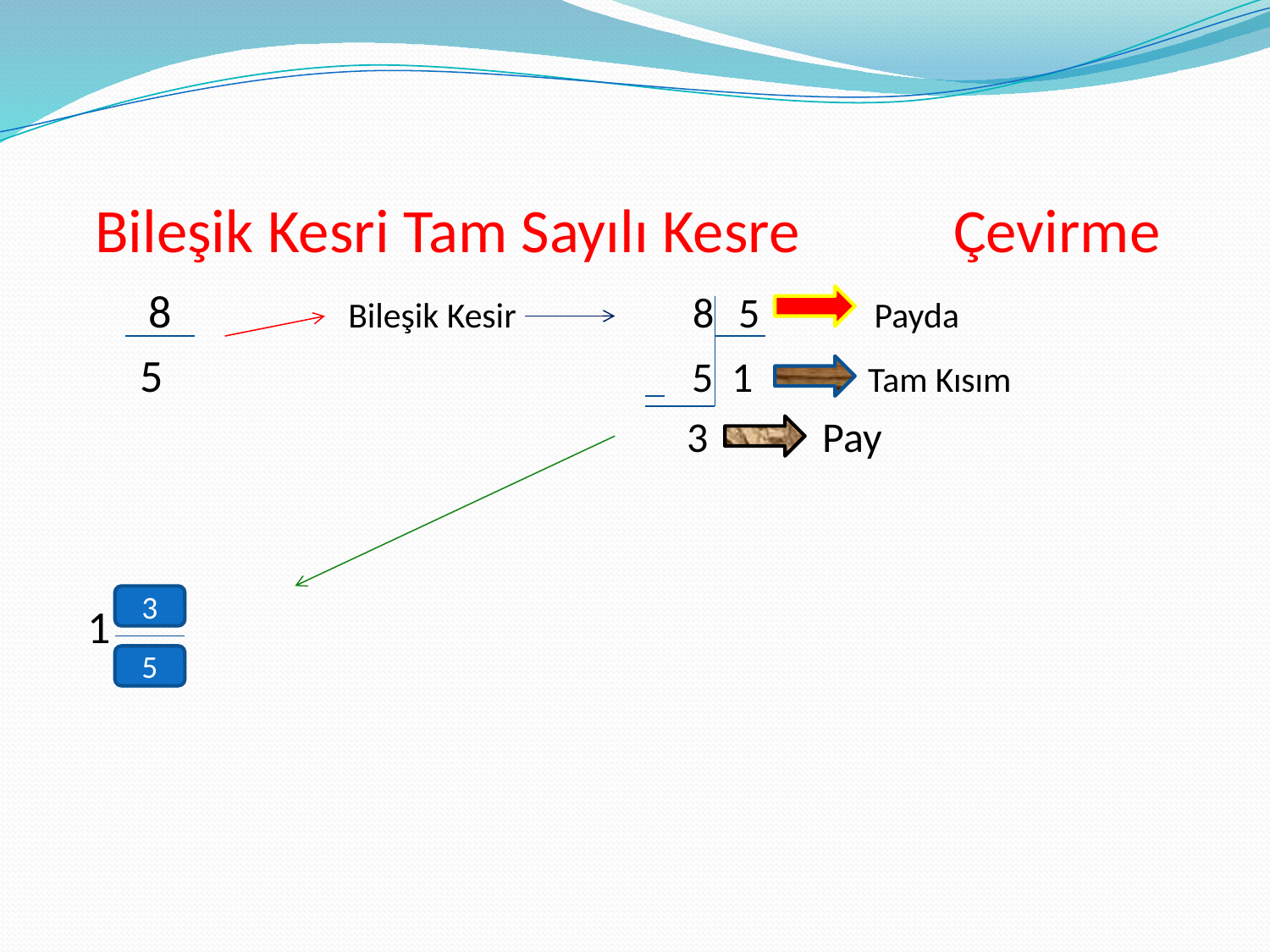

# Bileşik Kesri Tam Sayılı Kesre           Çevirme
      8                 Bileşik Kesir                      8   5              Payda
      5                                                   5  1            Tam Kısım
                                                                3            Pay

 1

3
5